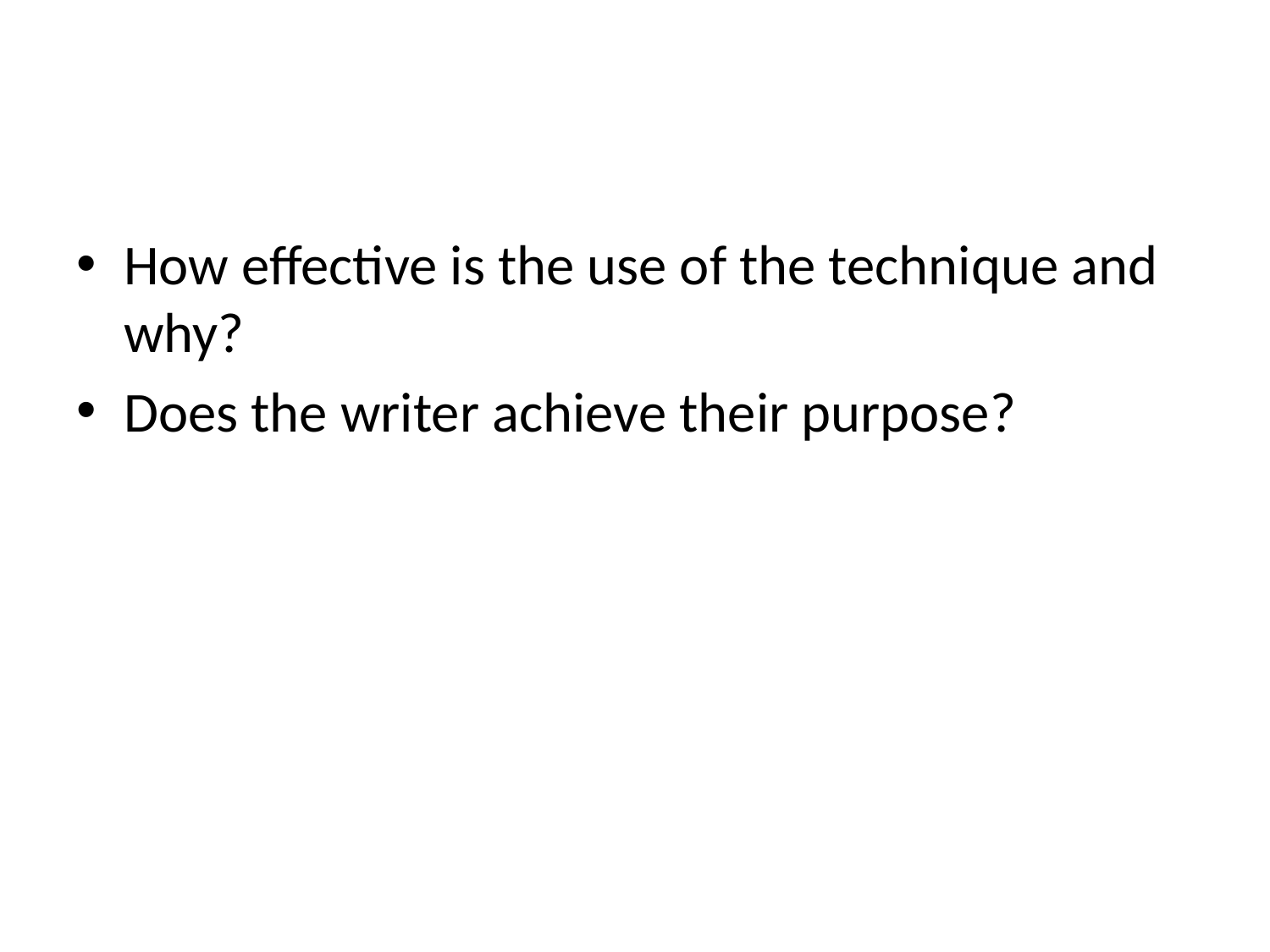

#
How effective is the use of the technique and why?
Does the writer achieve their purpose?